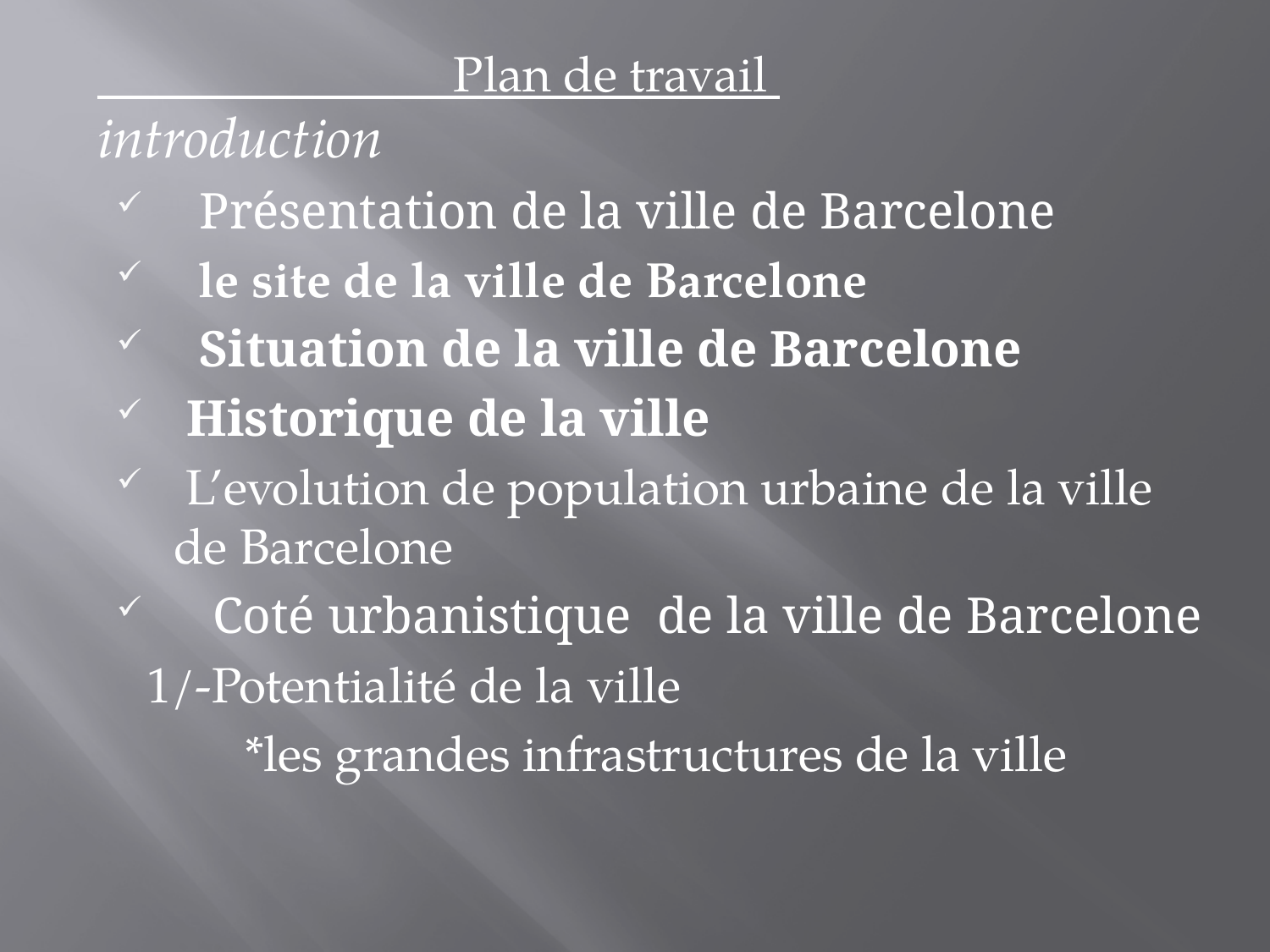

Plan de travail
introduction
  Présentation de la ville de Barcelone
  le site de la ville de Barcelone
  Situation de la ville de Barcelone
 Historique de la ville
 L’evolution de population urbaine de la ville de Barcelone
   Coté urbanistique  de la ville de Barcelone
    1/-Potentialité de la ville
            *les grandes infrastructures de la ville